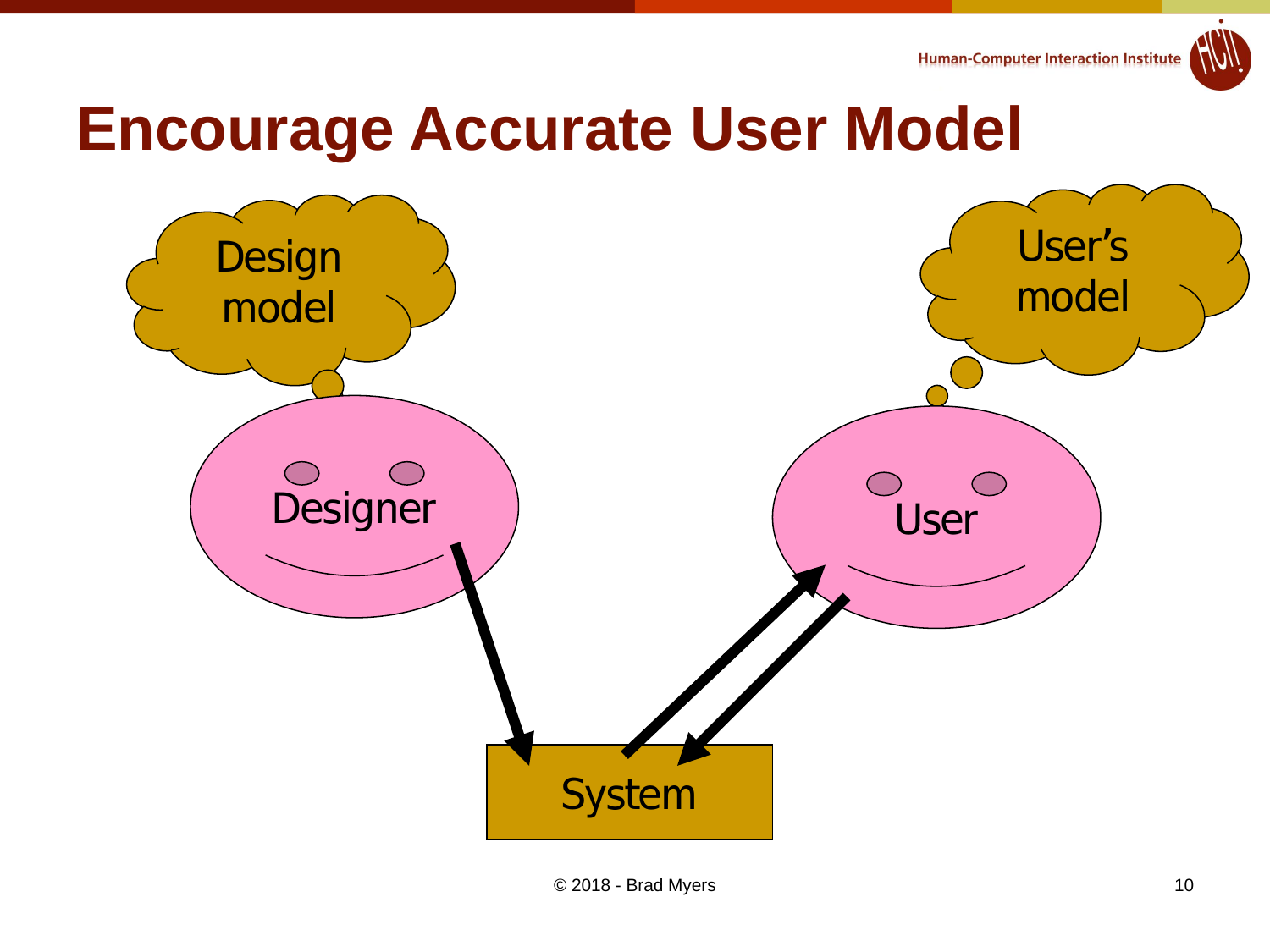

# Encourage Accurate User Model
User’s model
Design model
Designer
User

System
© 2018 - Brad Myers
10